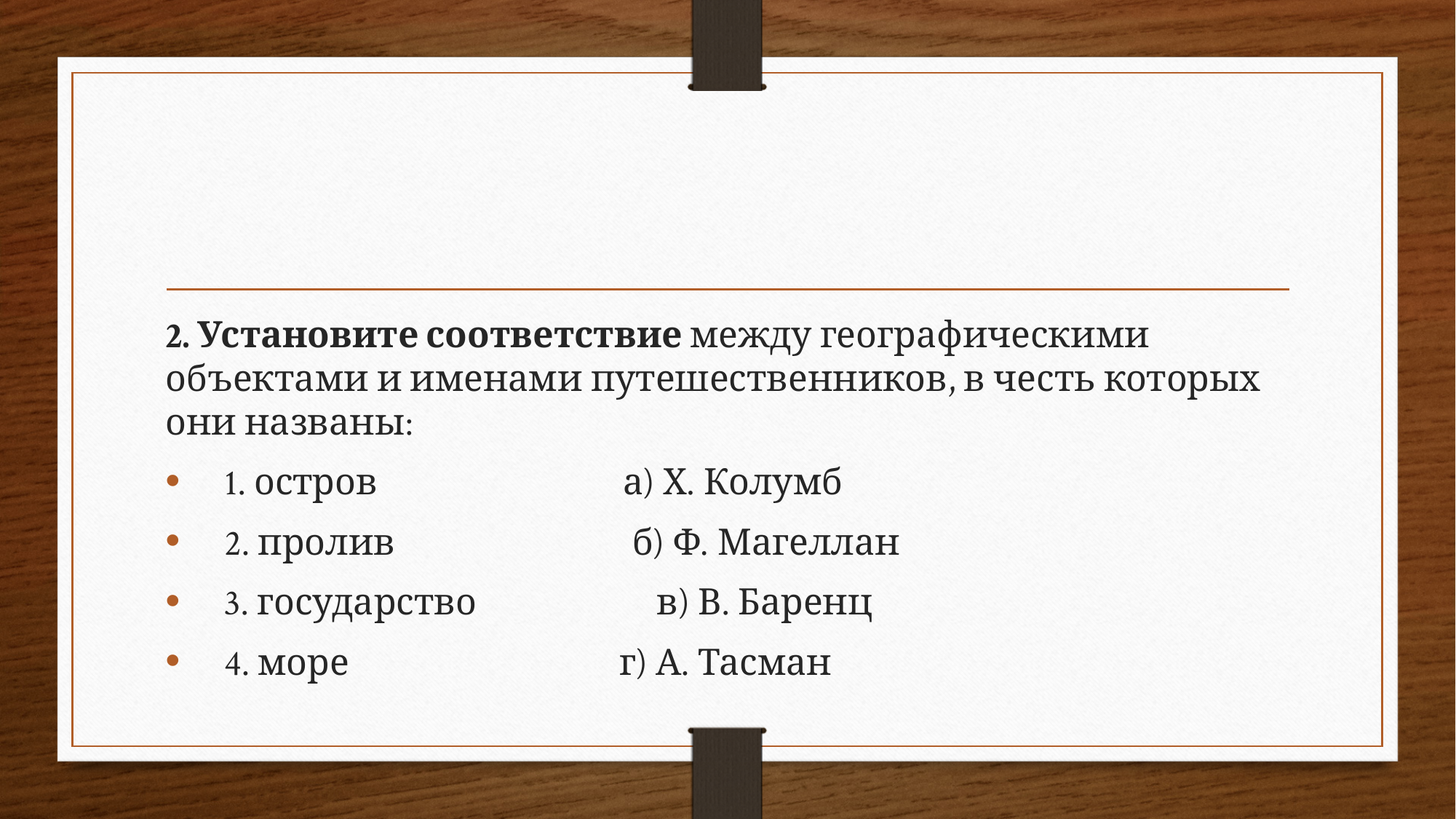

#
2. Установите соответствие между географическими объектами и именами путешественников, в честь которых они названы:
   1. остров                              а) Х. Колумб
   2. пролив                             б) Ф. Магеллан
   3. государство                      в) В. Баренц
   4. море                                 г) А. Тасман